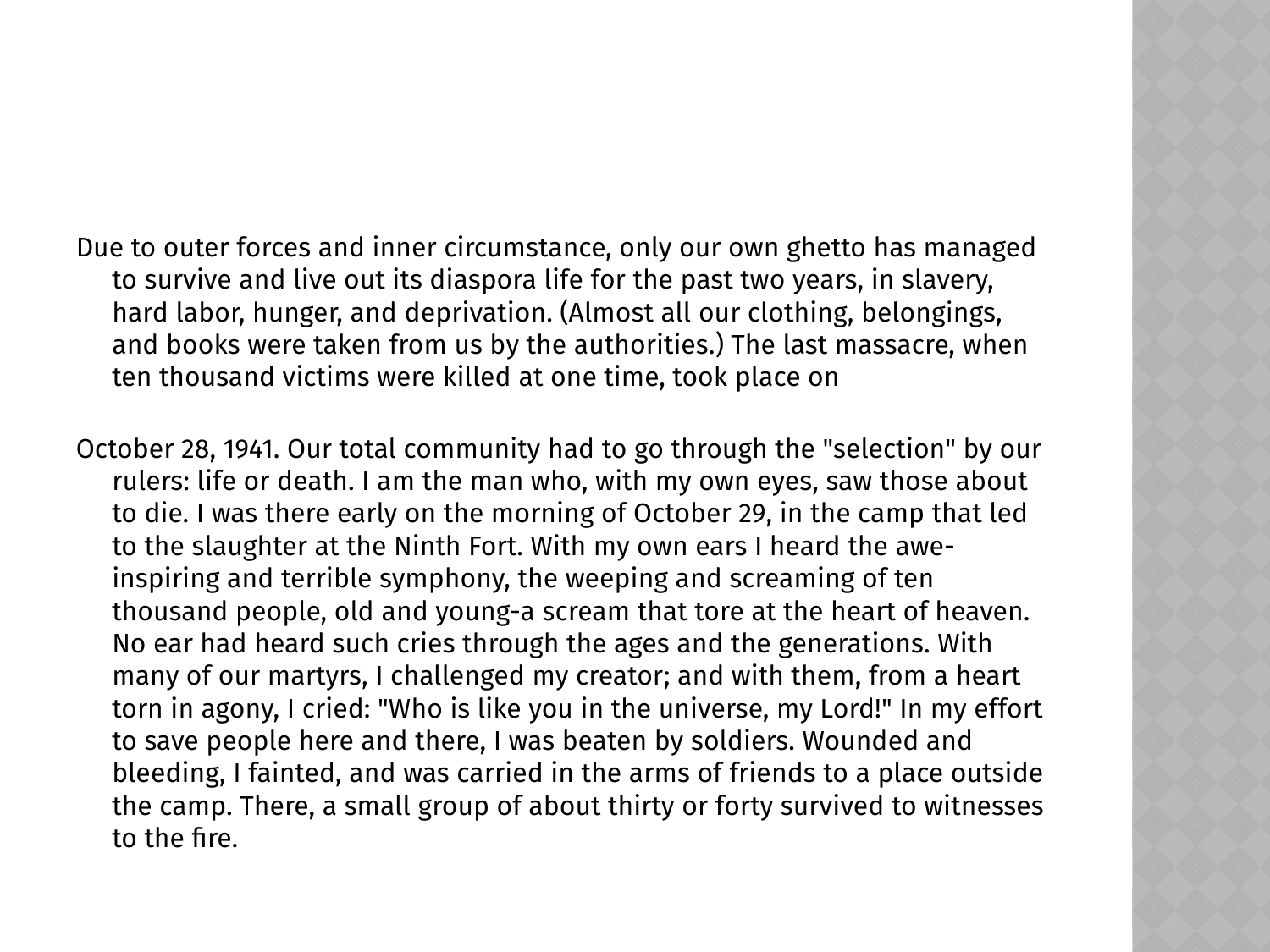

#
Due to outer forces and inner circumstance, only our own ghetto has managed to survive and live out its diaspora life for the past two years, in slavery, hard labor, hunger, and deprivation. (Almost all our clothing, belongings, and books were taken from us by the authorities.) The last massacre, when ten thousand victims were killed at one time, took place on
October 28, 1941. Our total community had to go through the "selection" by our rulers: life or death. I am the man who, with my own eyes, saw those about to die. I was there early on the morning of October 29, in the camp that led to the slaughter at the Ninth Fort. With my own ears I heard the awe-inspiring and terrible symphony, the weeping and screaming of ten thousand people, old and young-a scream that tore at the heart of heaven. No ear had heard such cries through the ages and the generations. With many of our martyrs, I challenged my creator; and with them, from a heart torn in agony, I cried: "Who is like you in the universe, my Lord!" In my effort to save people here and there, I was beaten by soldiers. Wounded and bleeding, I fainted, and was carried in the arms of friends to a place outside the camp. There, a small group of about thirty or forty survived to witnesses to the fire.